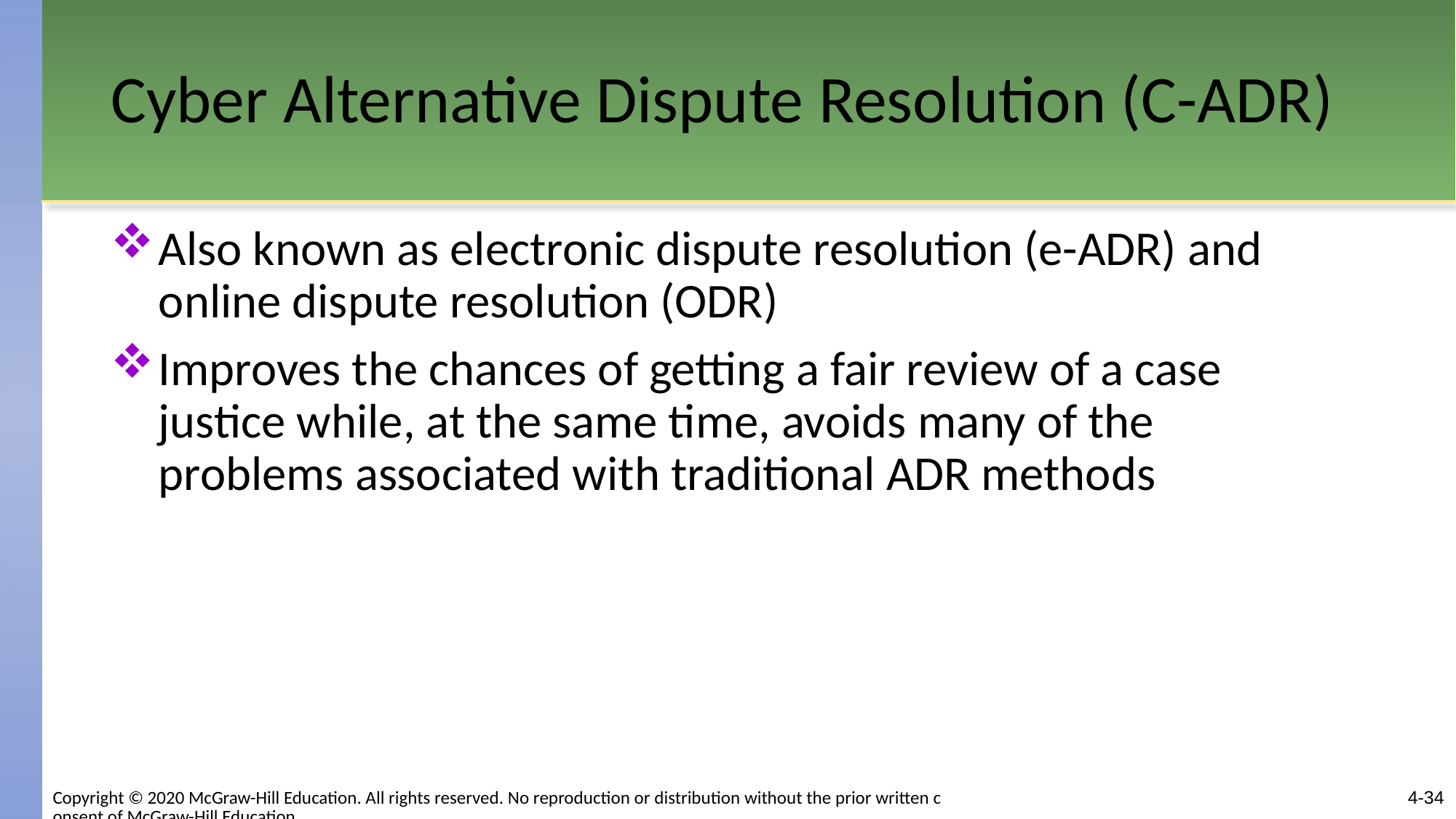

# Cyber Alternative Dispute Resolution (C-ADR)
Also known as electronic dispute resolution (e-ADR) and online dispute resolution (ODR)
Improves the chances of getting a fair review of a case justice while, at the same time, avoids many of the problems associated with traditional ADR methods
4-34
Copyright © 2020 McGraw-Hill Education. All rights reserved. No reproduction or distribution without the prior written consent of McGraw-Hill Education.